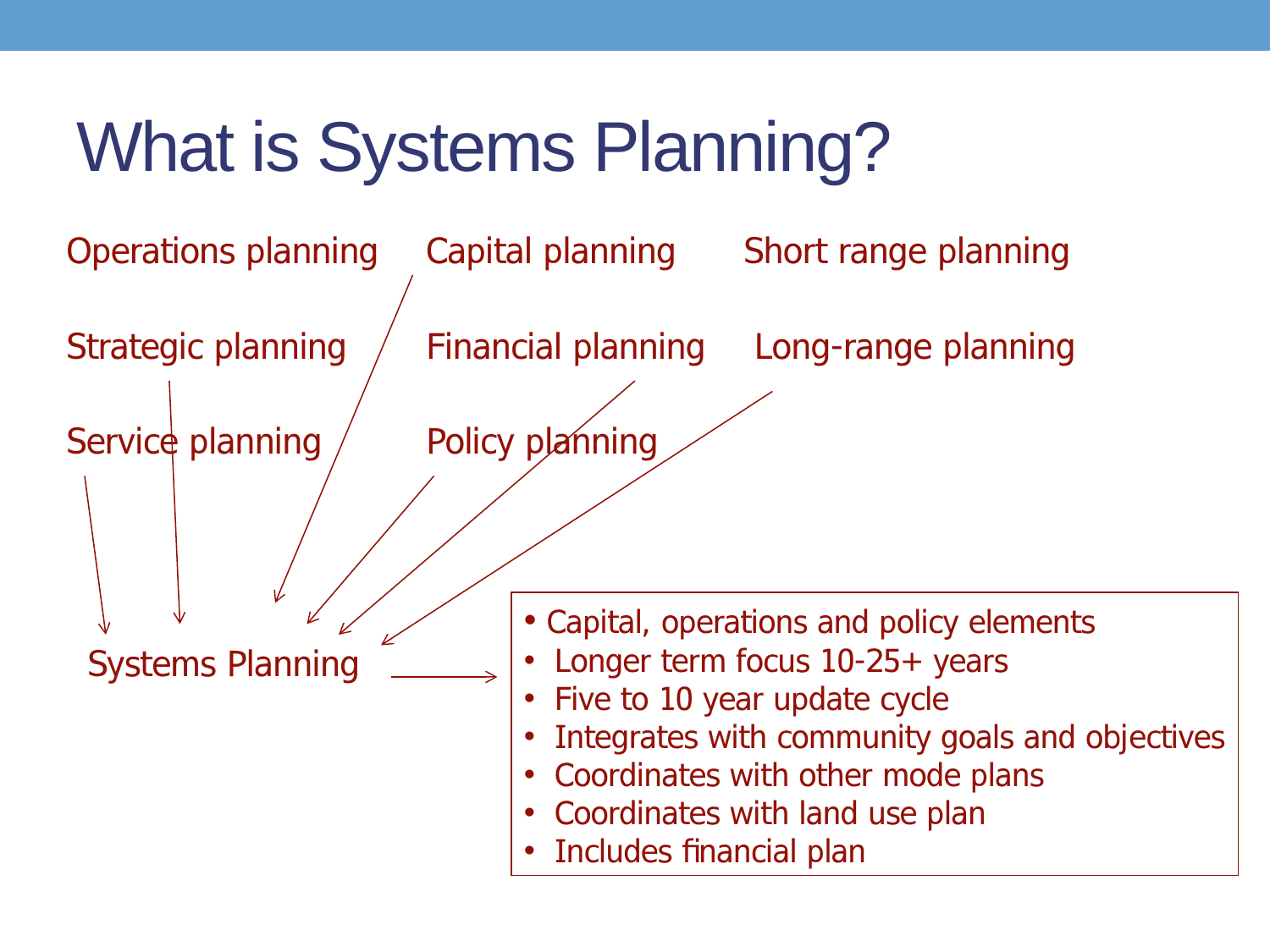

# What is Systems Planning?
Operations planning
Capital planning
Short range planning
Strategic planning
Financial planning
Long-range planning
Service planning
Policy planning
 Capital, operations and policy elements
  Longer term focus 10-25+ years
  Five to 10 year update cycle
  Integrates with community goals and objectives
  Coordinates with other mode plans
  Coordinates with land use plan
  Includes financial plan
Systems Planning